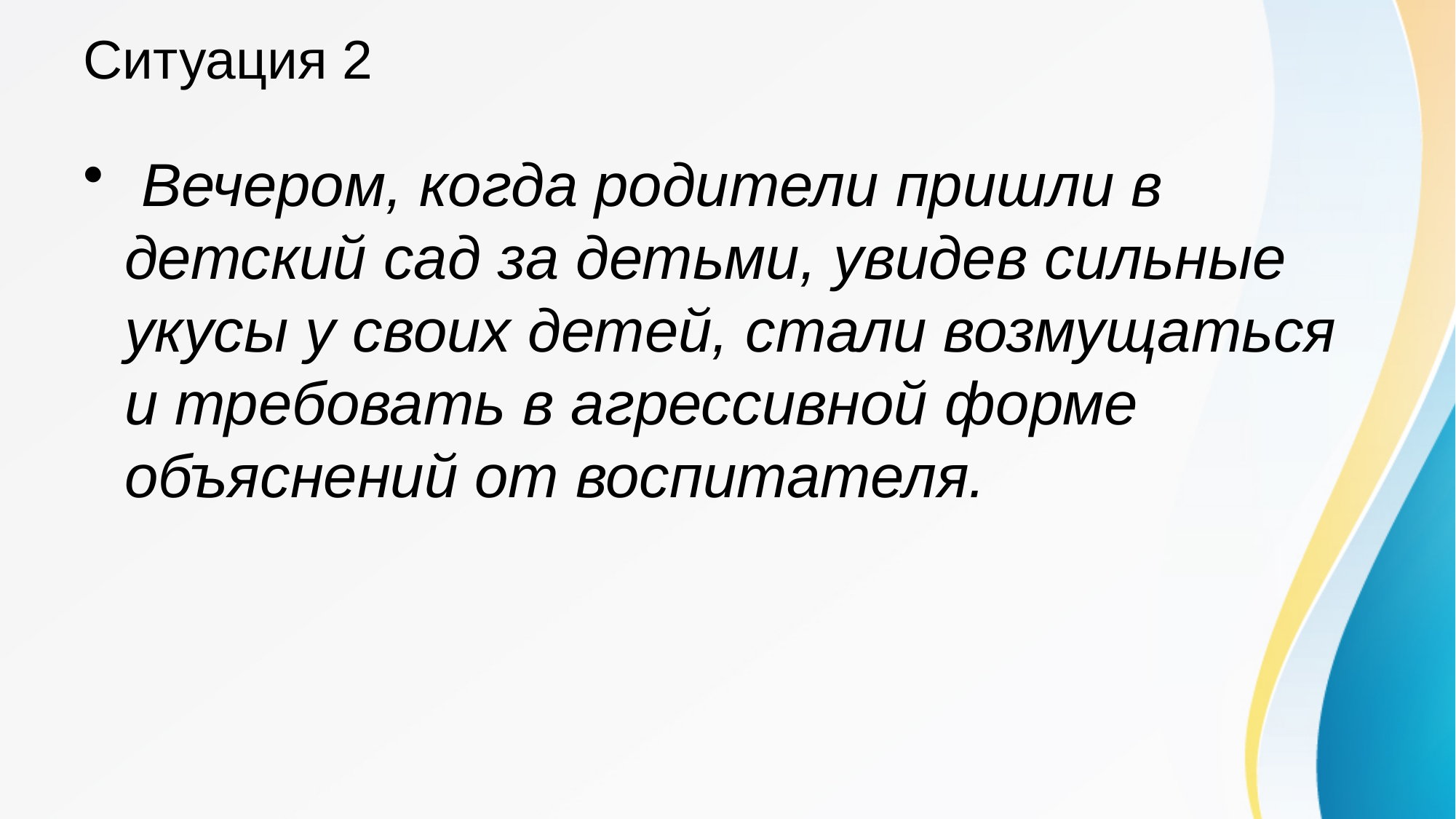

# Ситуация 2
 Вечером, когда родители пришли в детский сад за детьми, увидев сильные укусы у своих детей, стали возмущаться и требовать в агрессивной форме объяснений от воспитателя.